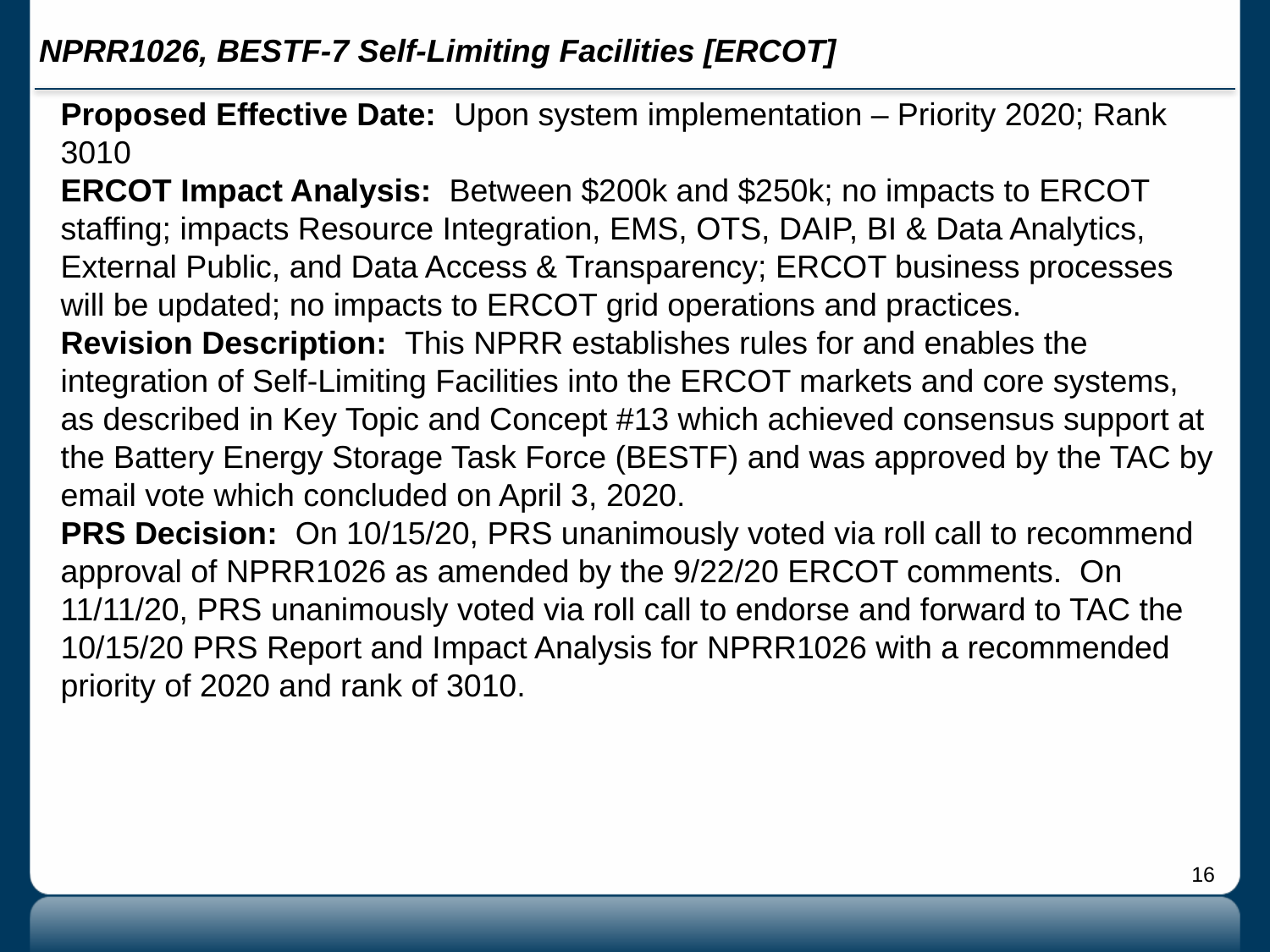

# NPRR1026, BESTF-7 Self-Limiting Facilities [ERCOT]
Proposed Effective Date:  Upon system implementation – Priority 2020; Rank 3010
ERCOT Impact Analysis:  Between $200k and $250k; no impacts to ERCOT staffing; impacts Resource Integration, EMS, OTS, DAIP, BI & Data Analytics, External Public, and Data Access & Transparency; ERCOT business processes will be updated; no impacts to ERCOT grid operations and practices.
Revision Description:  This NPRR establishes rules for and enables the integration of Self-Limiting Facilities into the ERCOT markets and core systems, as described in Key Topic and Concept #13 which achieved consensus support at the Battery Energy Storage Task Force (BESTF) and was approved by the TAC by email vote which concluded on April 3, 2020.
PRS Decision:  On 10/15/20, PRS unanimously voted via roll call to recommend approval of NPRR1026 as amended by the 9/22/20 ERCOT comments.  On 11/11/20, PRS unanimously voted via roll call to endorse and forward to TAC the 10/15/20 PRS Report and Impact Analysis for NPRR1026 with a recommended priority of 2020 and rank of 3010.